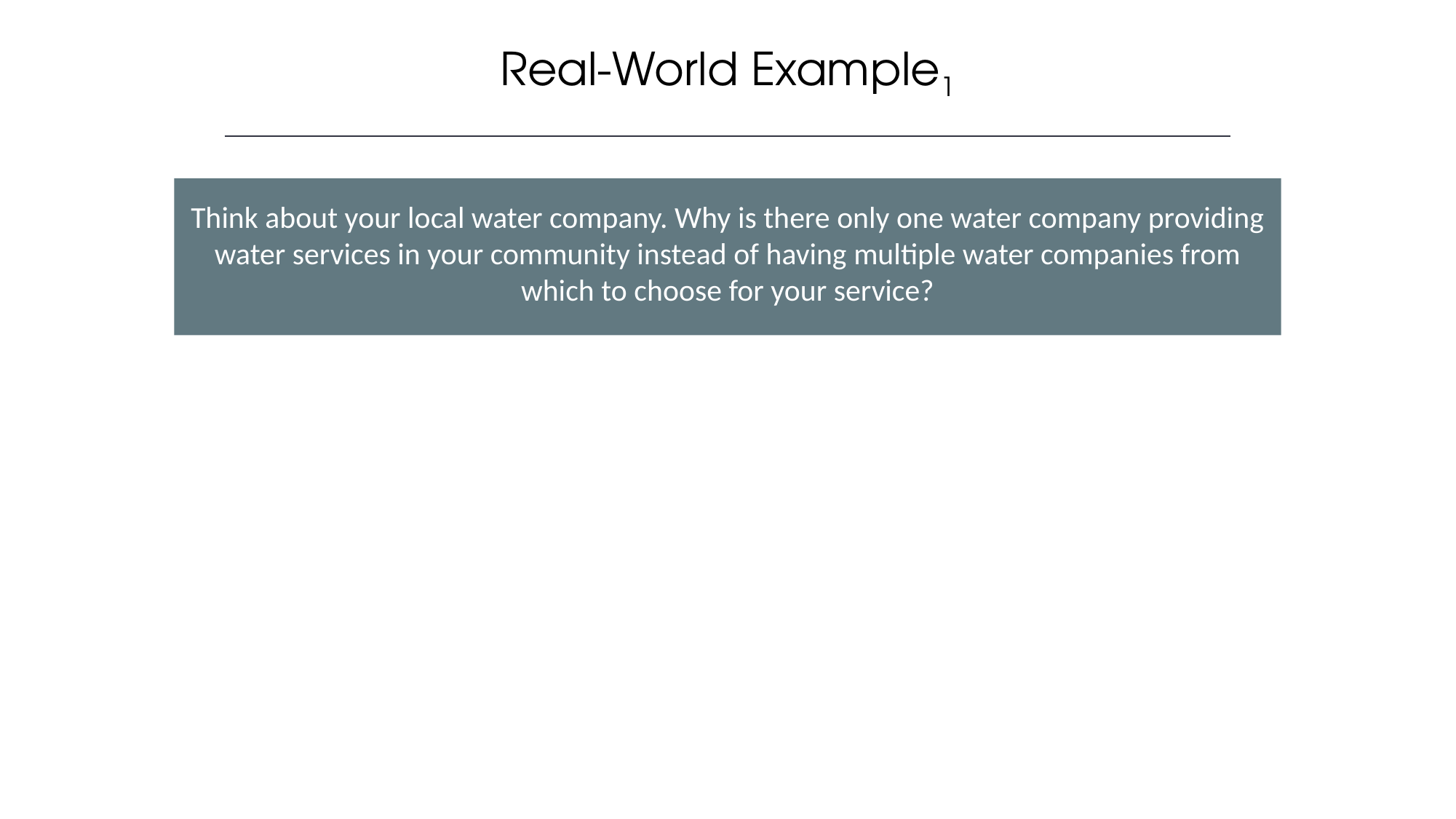

Real-World Example1

Think about your local water company. Why is there only one water company providing water services in your community instead of having multiple water companies from which to choose for your service?